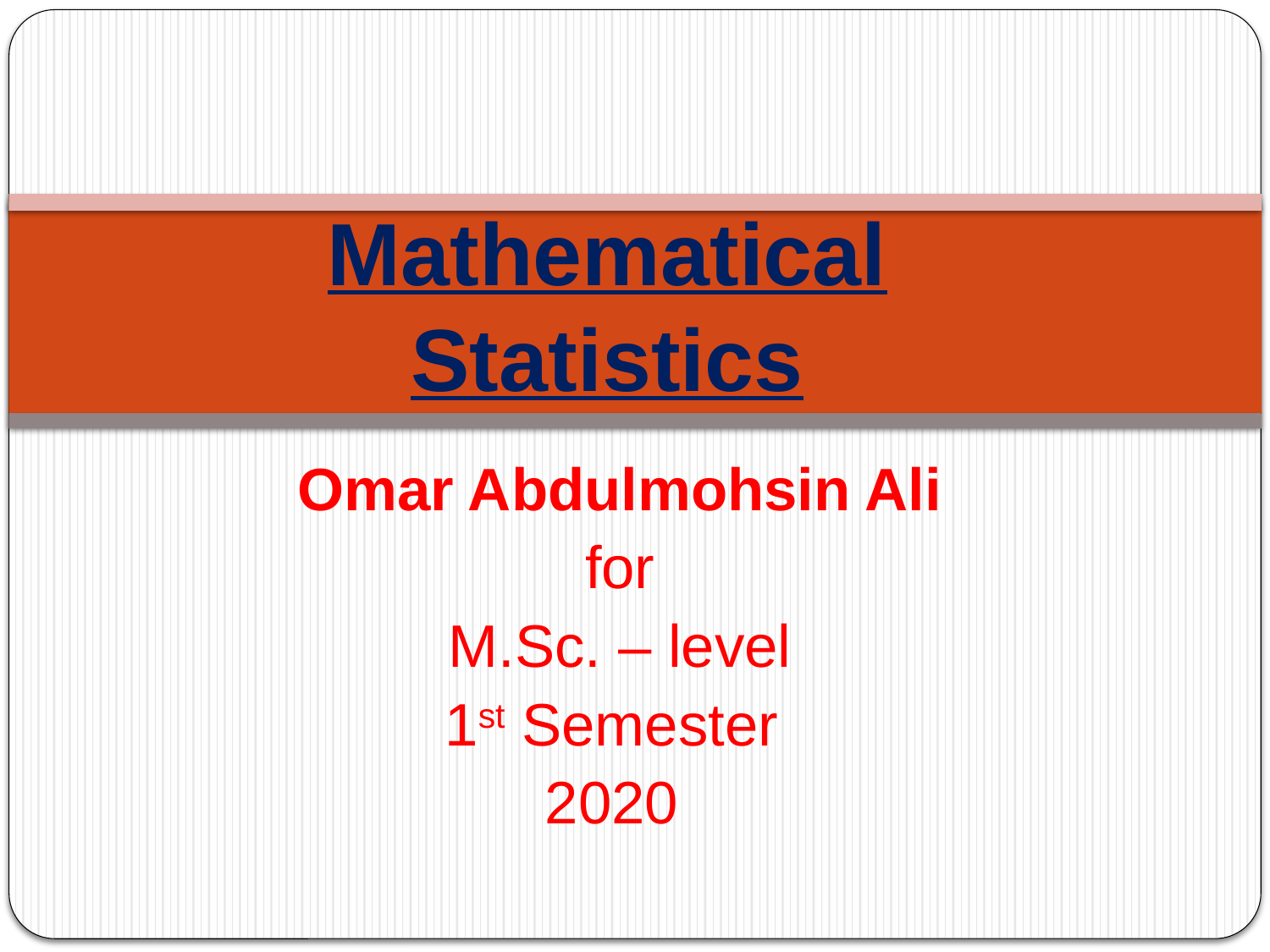

# Mathematical Statistics
Omar Abdulmohsin Ali
for
M.Sc. – level
1st Semester
2020